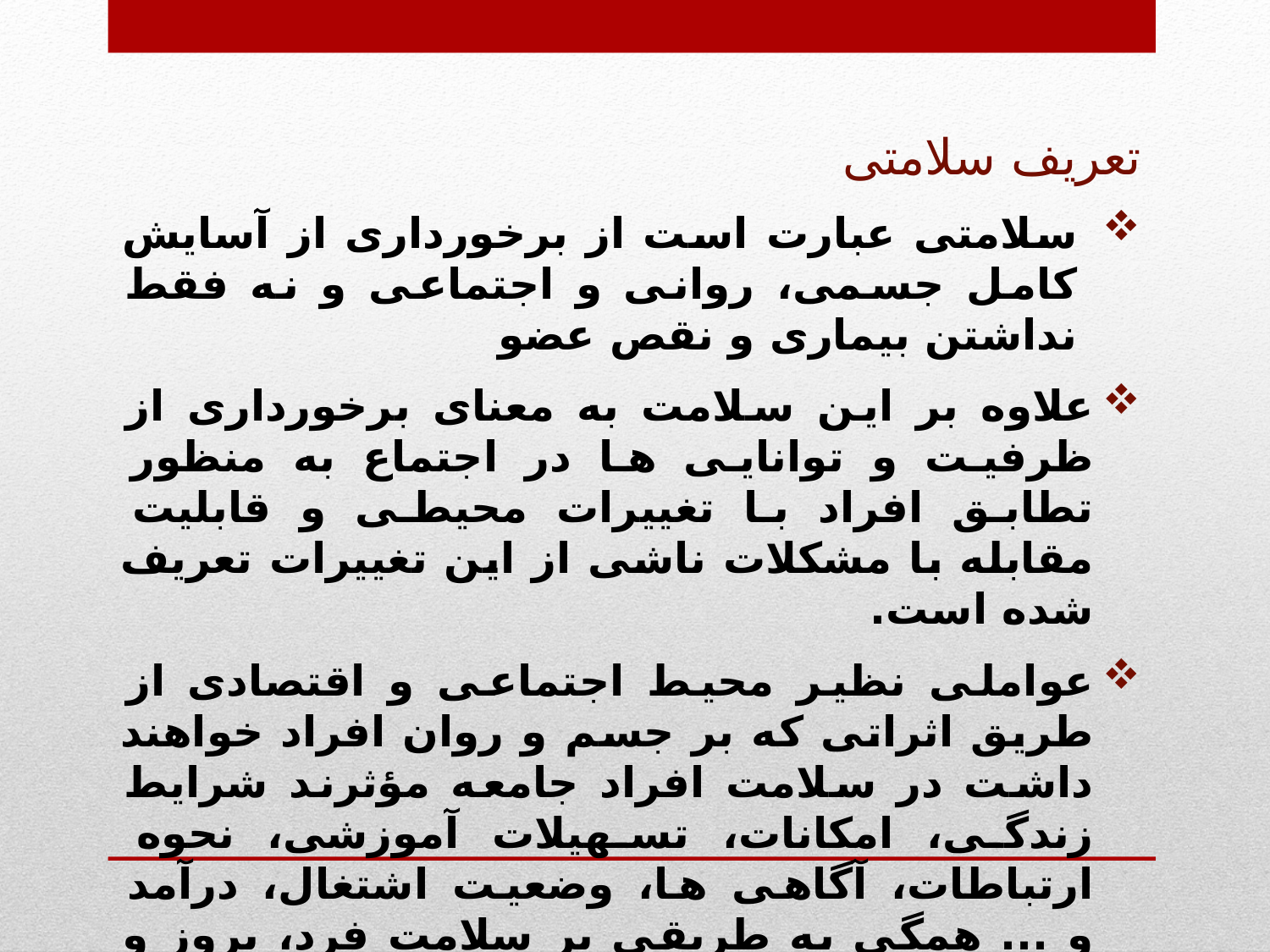

تعریف سلامتی

سلامتی عبارت است از برخورداری از آسایش کامل جسمی، روانی و اجتماعی و نه فقط نداشتن بیماری و نقص عضو

علاوه بر این سلامت به معنای برخورداری از ظرفیت و توانایی ها در اجتماع به منظور تطابق افراد با تغییرات محیطی و قابلیت مقابله با مشکلات ناشی از این تغییرات تعریف شده است.

عواملی نظیر محیط اجتماعی و اقتصادی از طریق اثراتی که بر جسم و روان افراد خواهند داشت در سلامت افراد جامعه مؤثرند شرایط زندگی، امکانات، تسهیلات آموزشی، نحوه ارتباطات، آگاهی ها، وضعیت اشتغال، درآمد و ... همگی به طریقی بر سلامت فرد، بروز و شیوع بیماری ها تأثیر می گذارند.